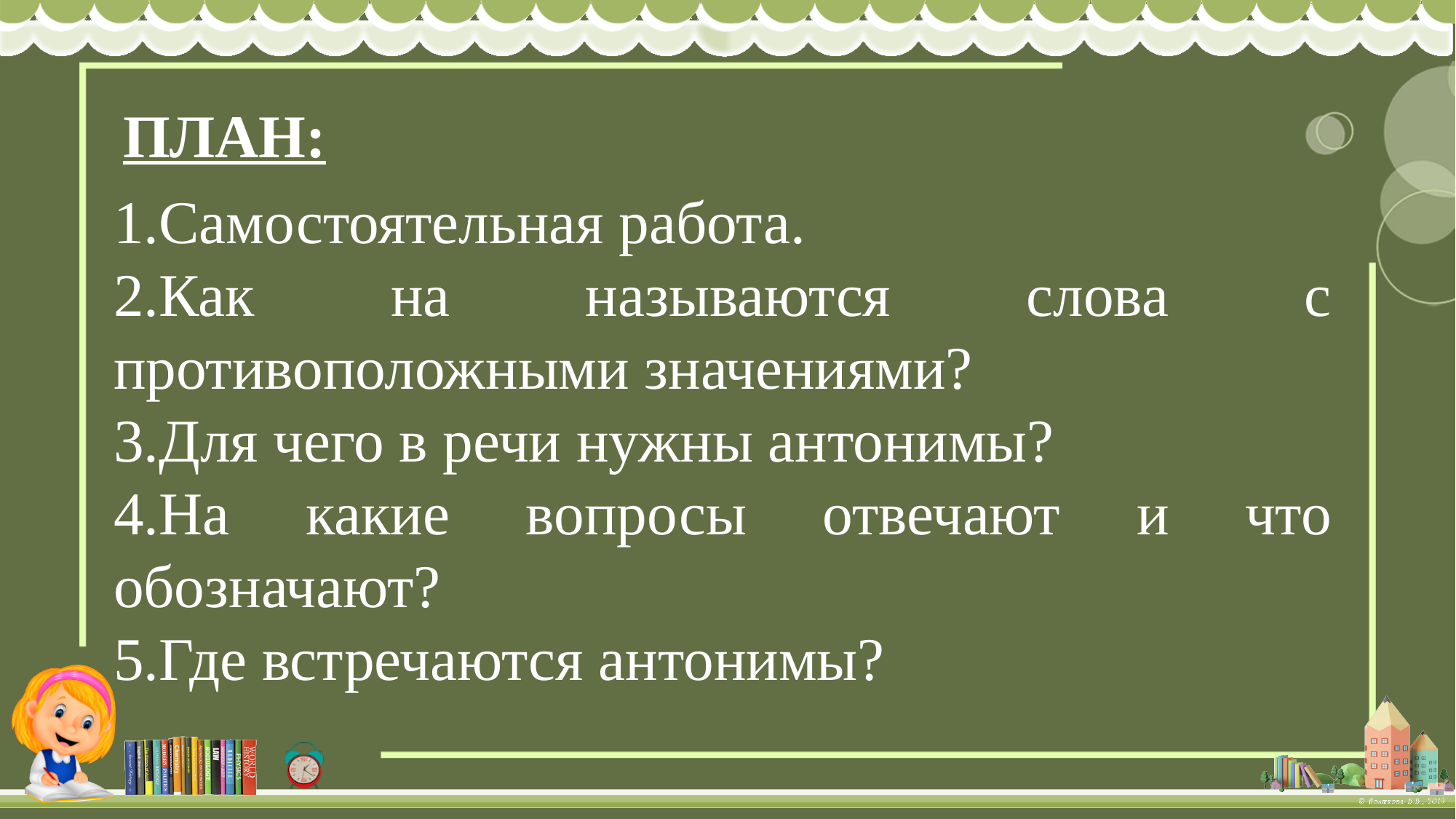

ПЛАН:
1.Самостоятельная работа.
2.Как на называются слова с противоположными значениями?
3.Для чего в речи нужны антонимы?
4.На какие вопросы отвечают и что обозначают?
5.Где встречаются антонимы?